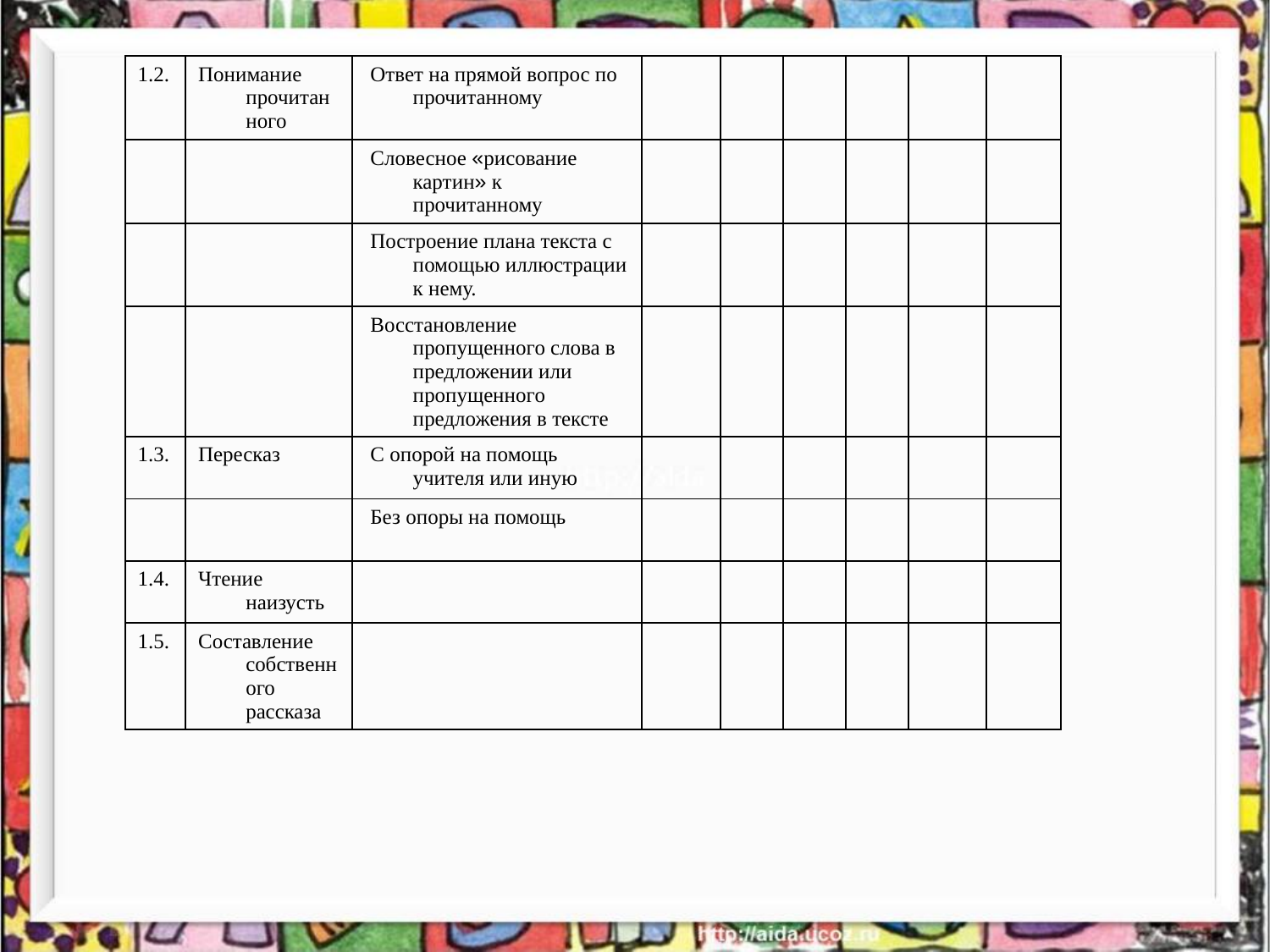

| 1.2. | Понимание прочитанного | Ответ на прямой вопрос по прочитанному |  |  |  |  |  |  |
| --- | --- | --- | --- | --- | --- | --- | --- | --- |
|  |  | Словесное «рисование картин» к прочитанному |  |  |  |  |  |  |
|  |  | Построение плана текста с помощью иллюстрации к нему. |  |  |  |  |  |  |
|  |  | Восстановление пропущенного слова в предложении или пропущенного предложения в тексте |  |  |  |  |  |  |
| 1.3. | Пересказ | С опорой на помощь учителя или иную |  |  |  |  |  |  |
|  |  | Без опоры на помощь |  |  |  |  |  |  |
| 1.4. | Чтение наизусть |  |  |  |  |  |  |  |
| 1.5. | Составление собственного рассказа |  |  |  |  |  |  |  |